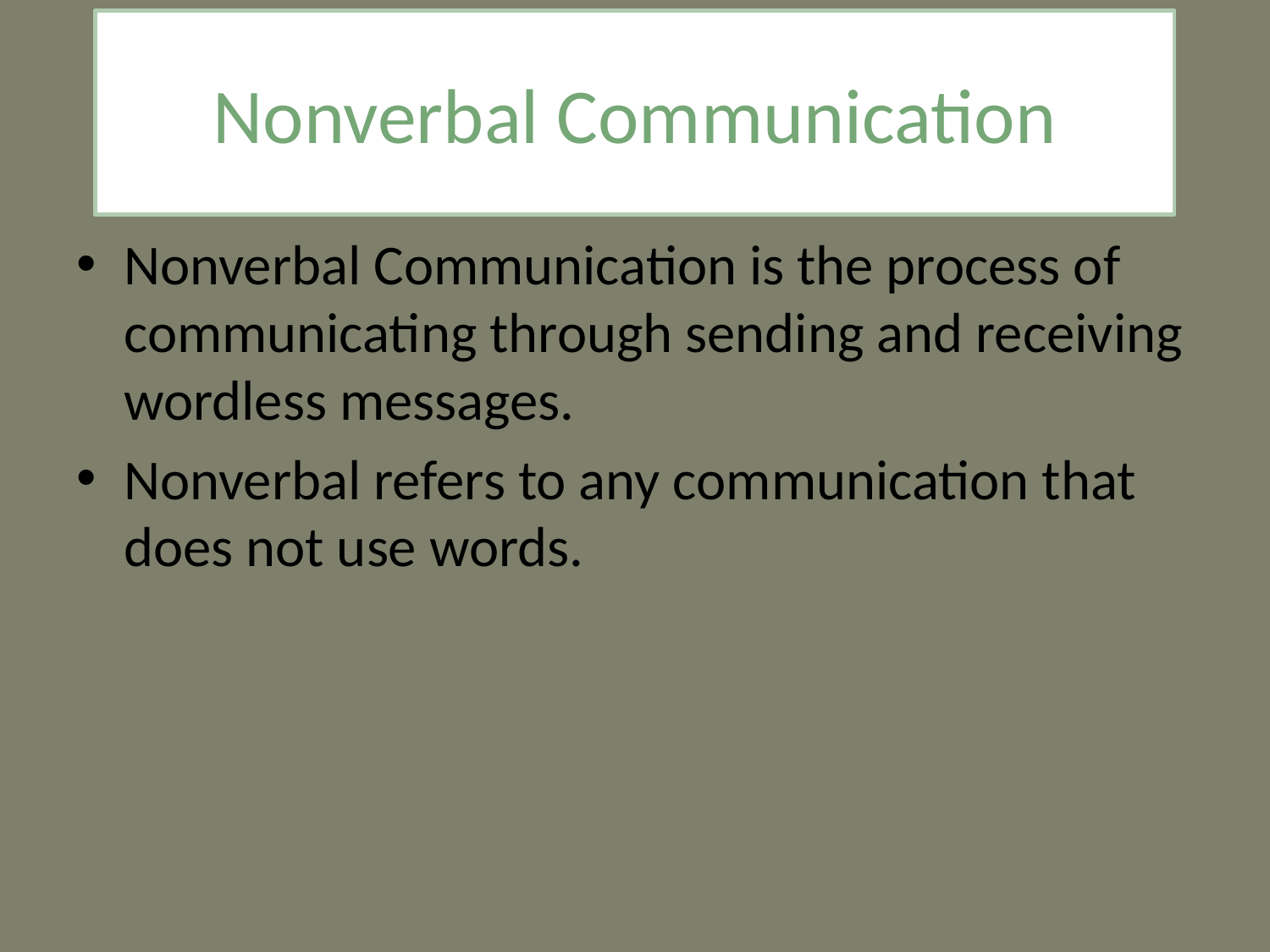

Nonverbal Communication
Nonverbal Communication is the process of communicating through sending and receiving wordless messages.
Nonverbal refers to any communication that does not use words.